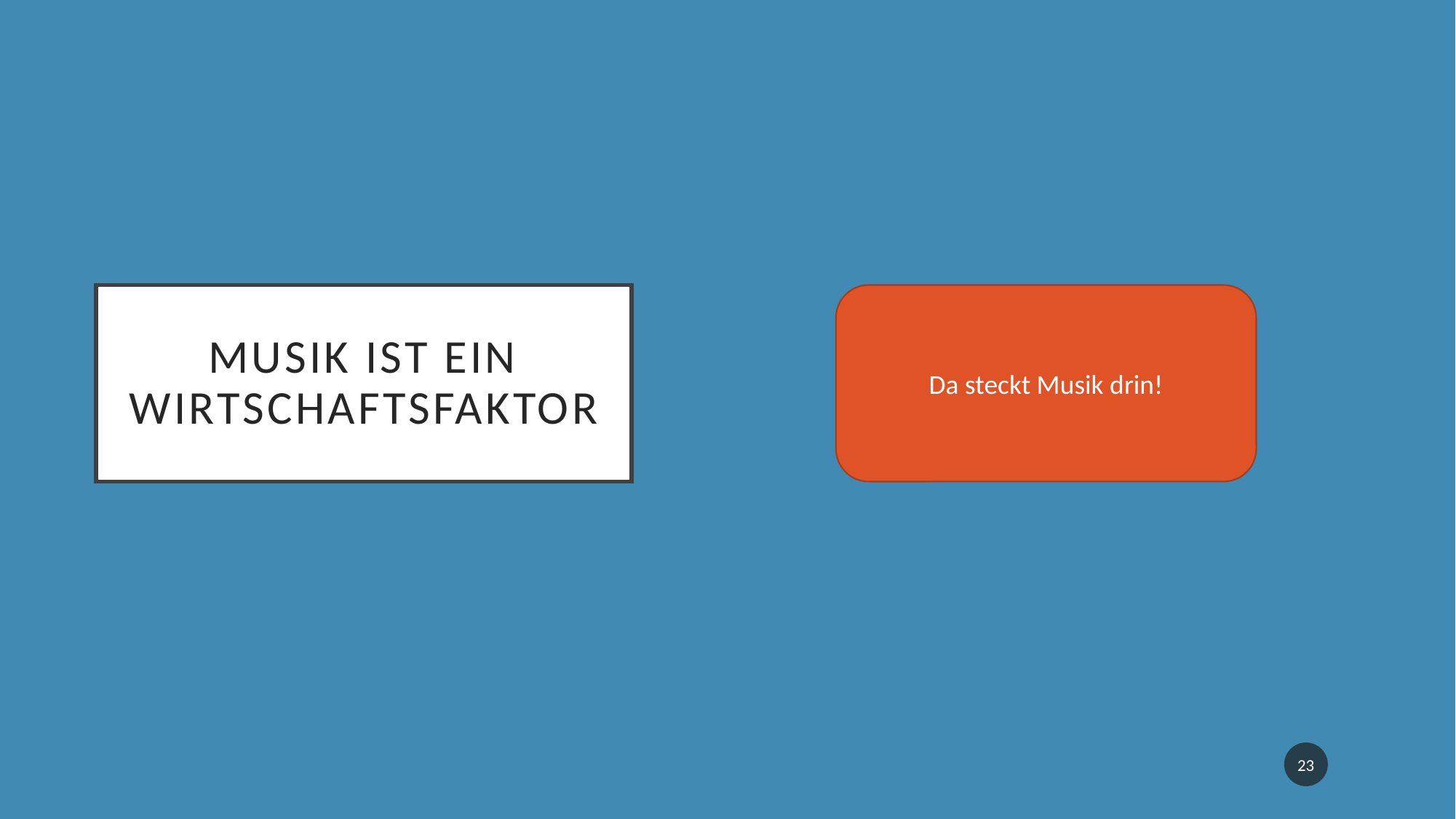

# Musik ist ein Wirtschaftsfaktor
Da steckt Musik drin!
23